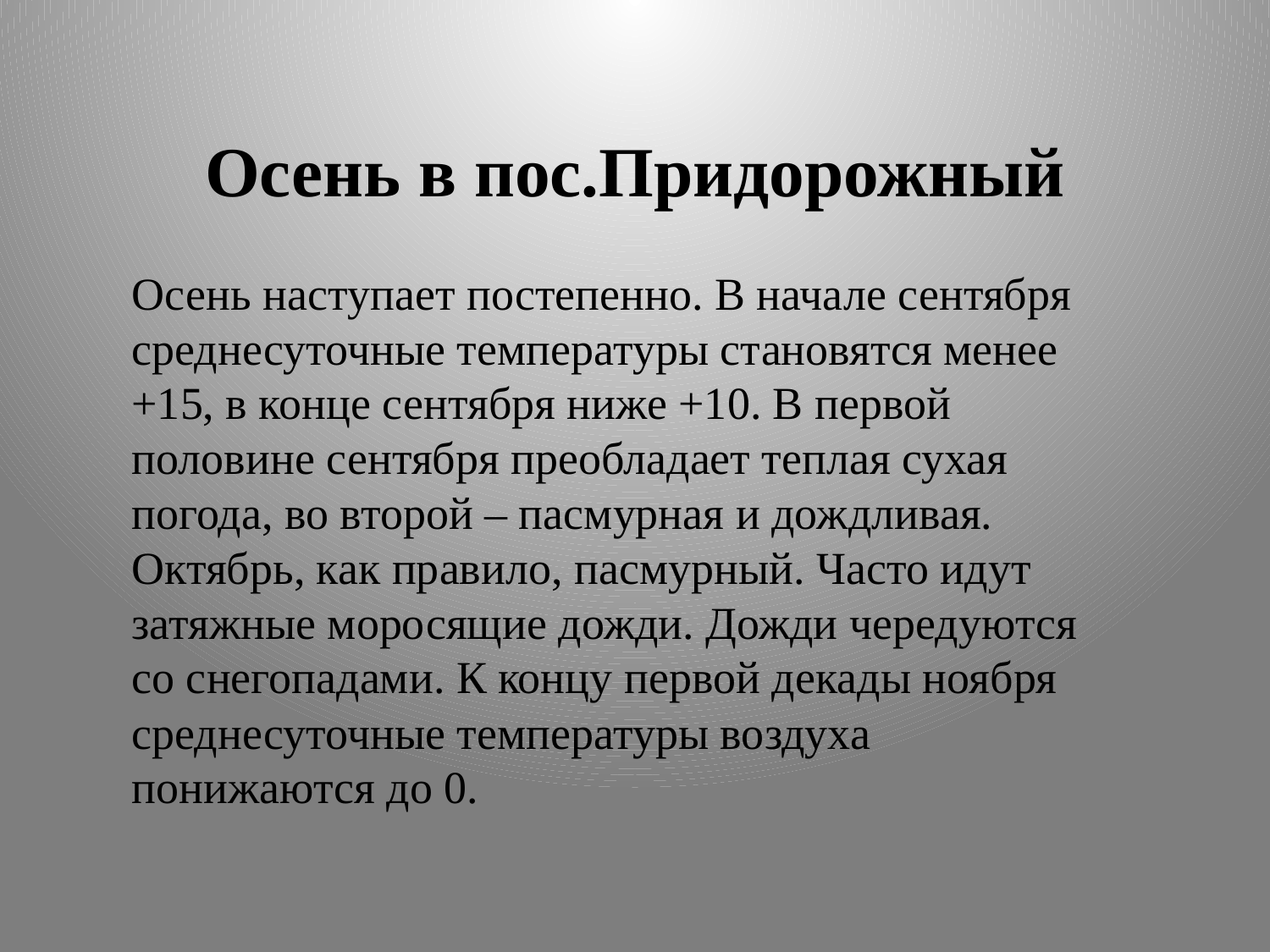

# Осень в пос.Придорожный
Осень наступает постепенно. В начале сентября среднесуточные температуры становятся менее +15, в конце сентября ниже +10. В первой половине сентября преобладает теплая сухая погода, во второй – пасмурная и дождливая. Октябрь, как правило, пасмурный. Часто идут затяжные моросящие дожди. Дожди чередуются со снегопадами. К концу первой декады ноября среднесуточные температуры воздуха понижаются до 0.